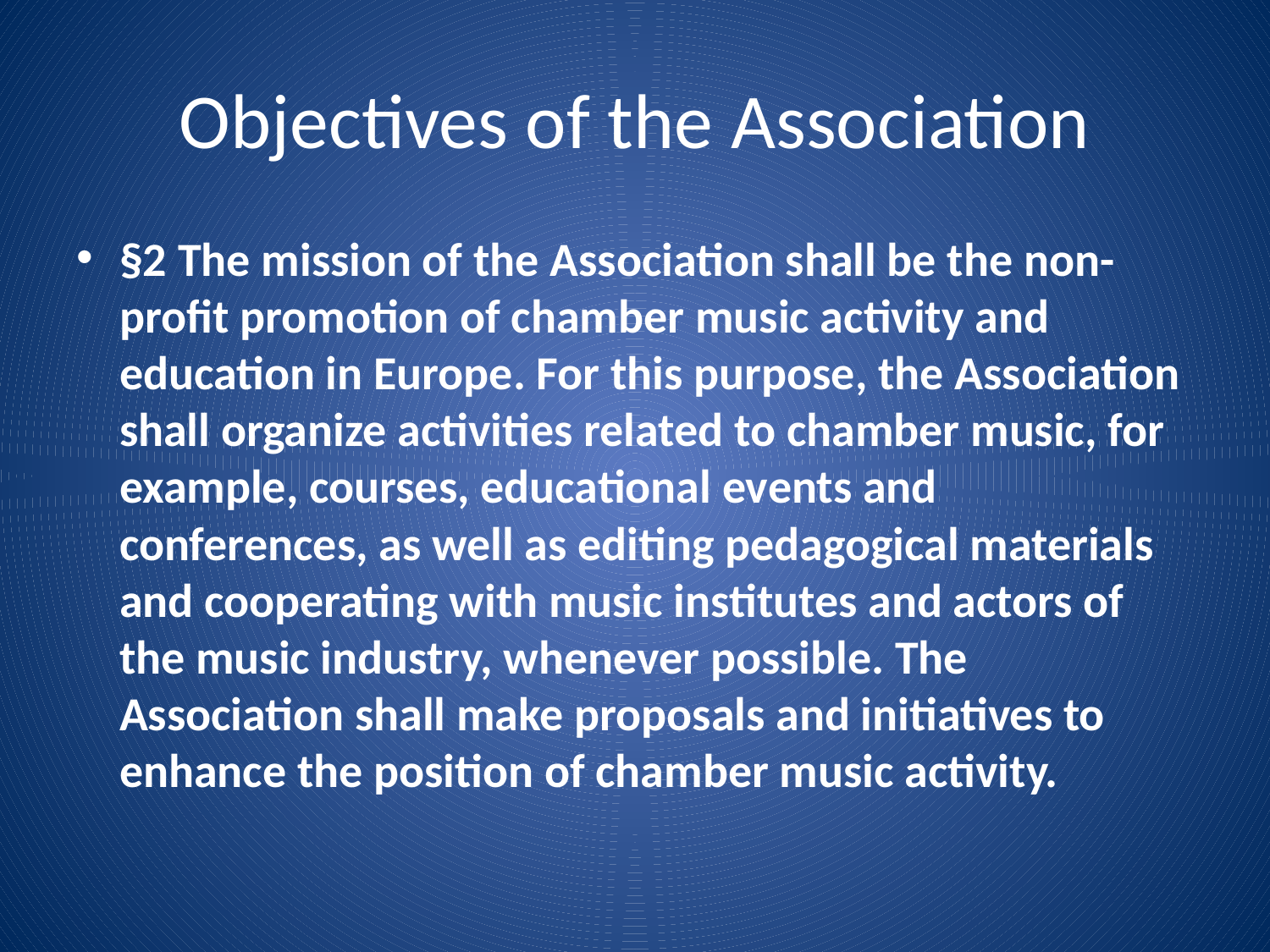

# Objectives of the Association
§2 The mission of the Association shall be the non-profit promotion of chamber music activity and education in Europe. For this purpose, the Association shall organize activities related to chamber music, for example, courses, educational events and conferences, as well as editing pedagogical materials and cooperating with music institutes and actors of the music industry, whenever possible. The Association shall make proposals and initiatives to enhance the position of chamber music activity.